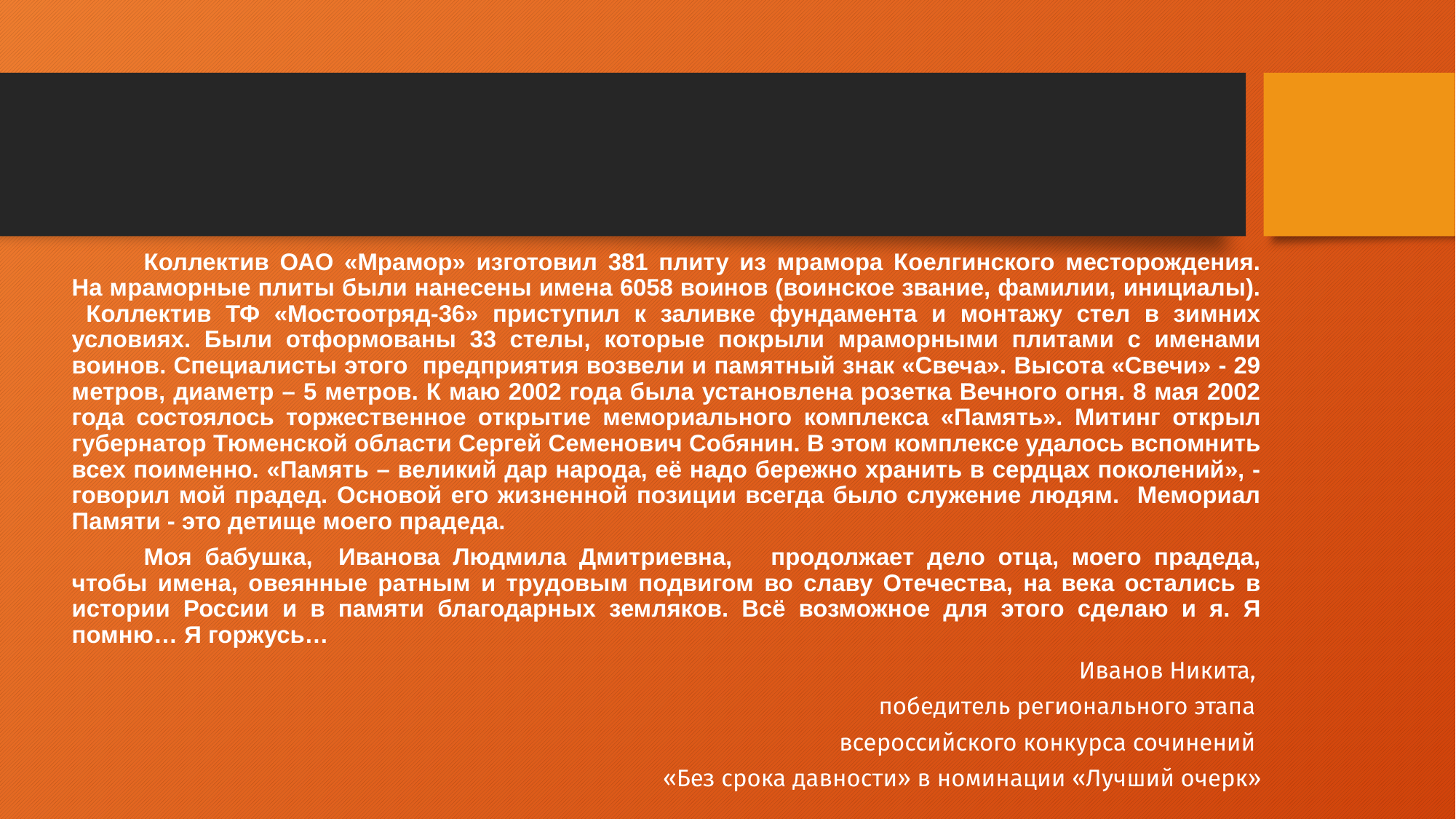

Коллектив ОАО «Мрамор» изготовил 381 плиту из мрамора Коелгинского месторождения. На мраморные плиты были нанесены имена 6058 воинов (воинское звание, фамилии, инициалы).  Коллектив ТФ «Мостоотряд-36» приступил к заливке фундамента и монтажу стел в зимних условиях. Были отформованы 33 стелы, которые покрыли мраморными плитами с именами воинов. Специалисты этого  предприятия возвели и памятный знак «Свеча». Высота «Свечи» - 29 метров, диаметр – 5 метров. К маю 2002 года была установлена розетка Вечного огня. 8 мая 2002 года состоялось торжественное открытие мемориального комплекса «Память». Митинг открыл губернатор Тюменской области Сергей Семенович Собянин. В этом комплексе удалось вспомнить всех поименно. «Память – великий дар народа, её надо бережно хранить в сердцах поколений», - говорил мой прадед. Основой его жизненной позиции всегда было служение людям.  Мемориал Памяти - это детище моего прадеда.
	Моя бабушка,  Иванова Людмила Дмитриевна,   продолжает дело отца, моего прадеда, чтобы имена, овеянные ратным и трудовым подвигом во славу Отечества, на века остались в истории России и в памяти благодарных земляков. Всё возможное для этого сделаю и я. Я помню… Я горжусь…
Иванов Никита,
победитель регионального этапа
всероссийского конкурса сочинений
«Без срока давности» в номинации «Лучший очерк»